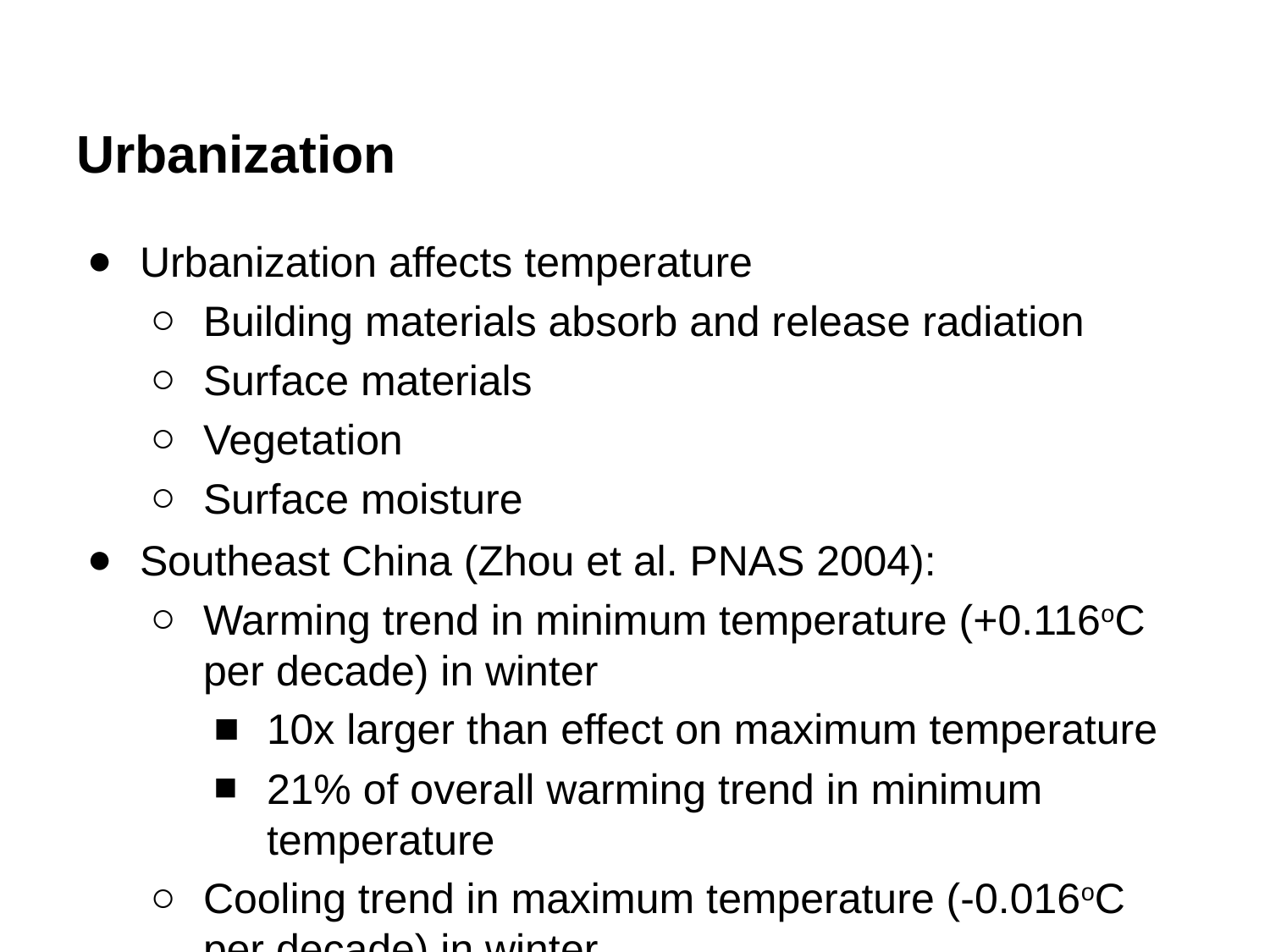

# Urbanization
Urbanization affects temperature
Building materials absorb and release radiation
Surface materials
Vegetation
Surface moisture
Southeast China (Zhou et al. PNAS 2004):
Warming trend in minimum temperature (+0.116oC per decade) in winter
10x larger than effect on maximum temperature
21% of overall warming trend in minimum temperature
Cooling trend in maximum temperature (-0.016oC per decade) in winter